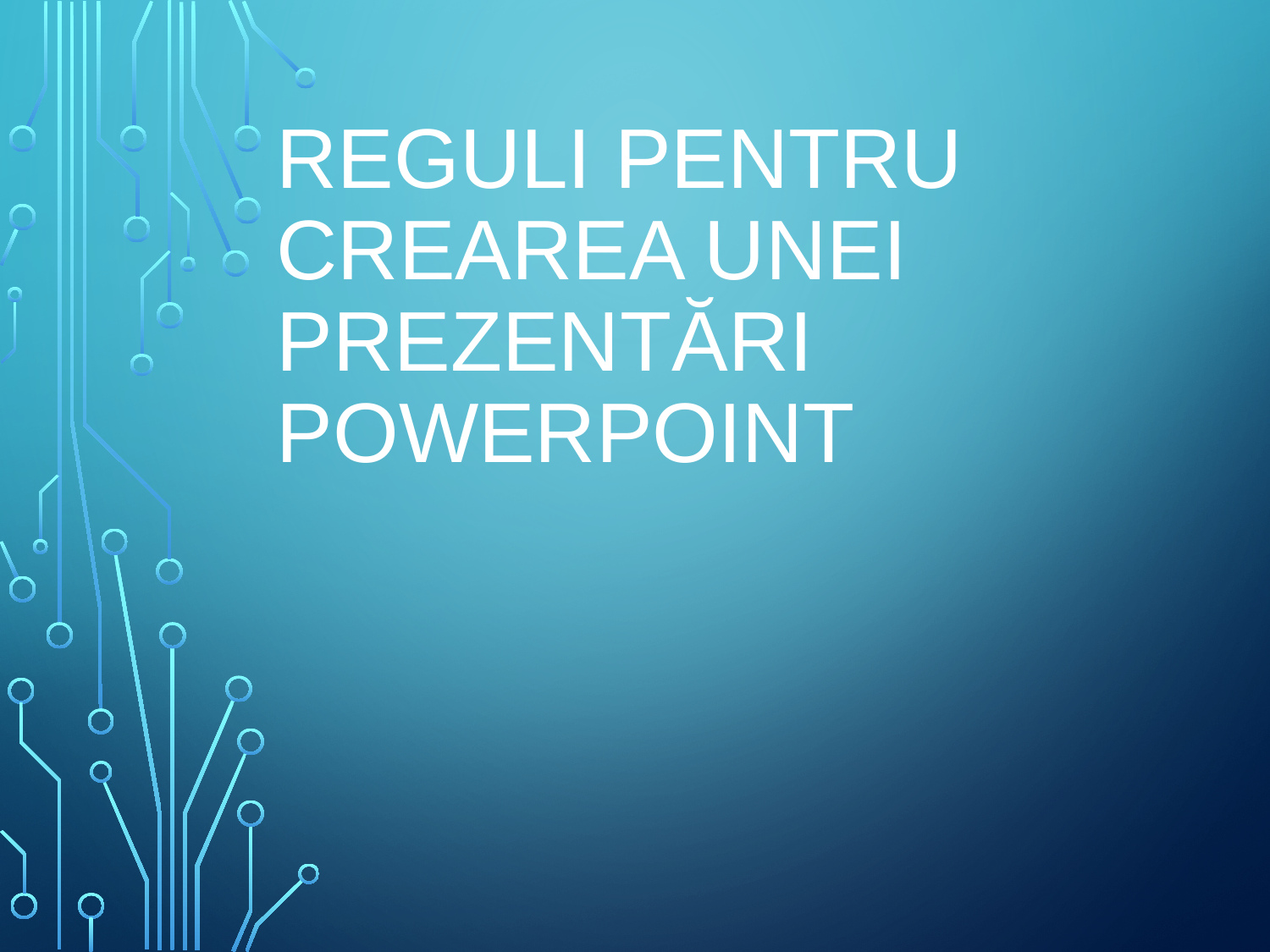

# Reguli pentru crearea unei prezentări powerpoint